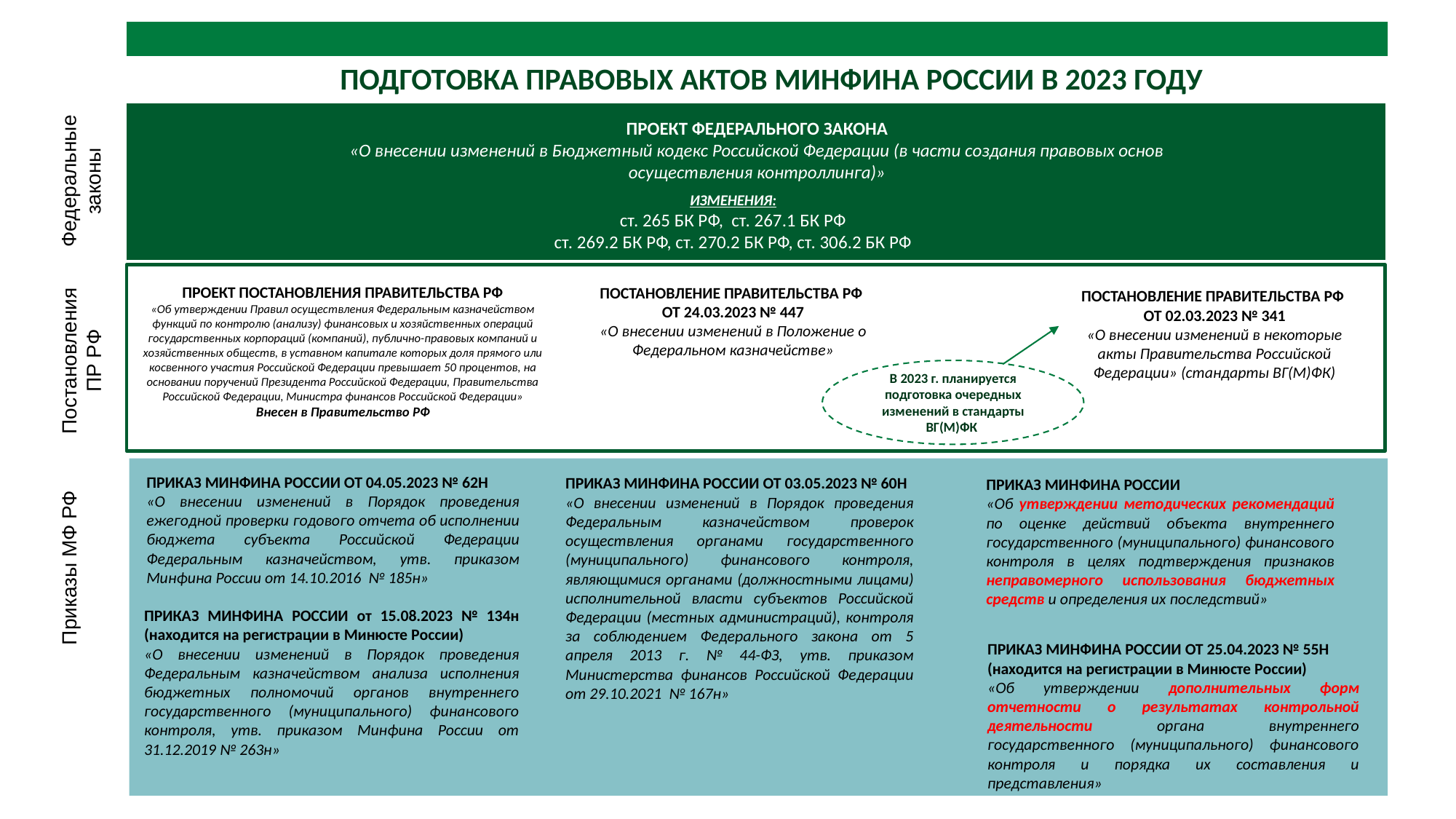

ПОДГОТОВКА ПРАВОВЫХ АКТОВ МИНФИНА РОССИИ В 2023 ГОДУ

ПРОЕКТ ФЕДЕРАЛЬНОГО ЗАКОНА
«О внесении изменений в Бюджетный кодекс Российской Федерации (в части создания правовых основ осуществления контроллинга)»
Федеральные законы
ИЗМЕНЕНИЯ:
ст. 265 БК РФ,  ст. 267.1 БК РФ
ст. 269.2 БК РФ, ст. 270.2 БК РФ, ст. 306.2 БК РФ

ПРОЕКТ ПОСТАНОВЛЕНИЯ ПРАВИТЕЛЬСТВА РФ
«Об утверждении Правил осуществления Федеральным казначейством функций по контролю (анализу) финансовых и хозяйственных операций государственных корпораций (компаний), публично-правовых компаний и хозяйственных обществ, в уставном капитале которых доля прямого или косвенного участия Российской Федерации превышает 50 процентов, на основании поручений Президента Российской Федерации, Правительства Российской Федерации, Министра финансов Российской Федерации»
Внесен в Правительство РФ
Постановления ПР РФ

ПРИКАЗ МИНФИНА РОССИИ ОТ 04.05.2023 № 62Н
«О внесении изменений в Порядок проведения ежегодной проверки годового отчета об исполнении бюджета субъекта Российской Федерации Федеральным казначейством, утв. приказом Минфина России от 14.10.2016  № 185н»
ПРИКАЗ МИНФИНА РОССИИ ОТ 03.05.2023 № 60Н
«О внесении изменений в Порядок проведения Федеральным казначейством проверок осуществления органами государственного (муниципального) финансового контроля, являющимися органами (должностными лицами) исполнительной власти субъектов Российской Федерации (местных администраций), контроля за соблюдением Федерального закона от 5 апреля 2013 г. № 44-ФЗ, утв. приказом Министерства финансов Российской Федерации от 29.10.2021  № 167н»
ПРИКАЗ МИНФИНА РОССИИ
«Об утверждении методических рекомендаций по оценке действий объекта внутреннего государственного (муниципального) финансового контроля в целях подтверждения признаков неправомерного использования бюджетных средств и определения их последствий»
Приказы МФ РФ
ПРИКАЗ МИНФИНА РОССИИ ОТ 25.04.2023 № 55Н
(находится на регистрации в Минюсте России)
«Об утверждении дополнительных форм отчетности о результатах контрольной деятельности органа внутреннего государственного (муниципального) финансового контроля и порядка их составления и представления»

ПОСТАНОВЛЕНИЕ ПРАВИТЕЛЬСТВА РФ
ОТ 24.03.2023 № 447
«О внесении изменений в Положение о Федеральном казначействе»
ПОСТАНОВЛЕНИЕ ПРАВИТЕЛЬСТВА РФ
ОТ 02.03.2023 № 341
«О внесении изменений в некоторые акты Правительства Российской Федерации» (стандарты ВГ(М)ФК)
В 2023 г. планируется подготовка очередных изменений в стандарты ВГ(М)ФК
ПРИКАЗ МИНФИНА РОССИИ от 15.08.2023 № 134н (находится на регистрации в Минюсте России)
«О внесении изменений в Порядок проведения Федеральным казначейством анализа исполнения бюджетных полномочий органов внутреннего государственного (муниципального) финансового контроля, утв. приказом Минфина России от 31.12.2019 № 263н»